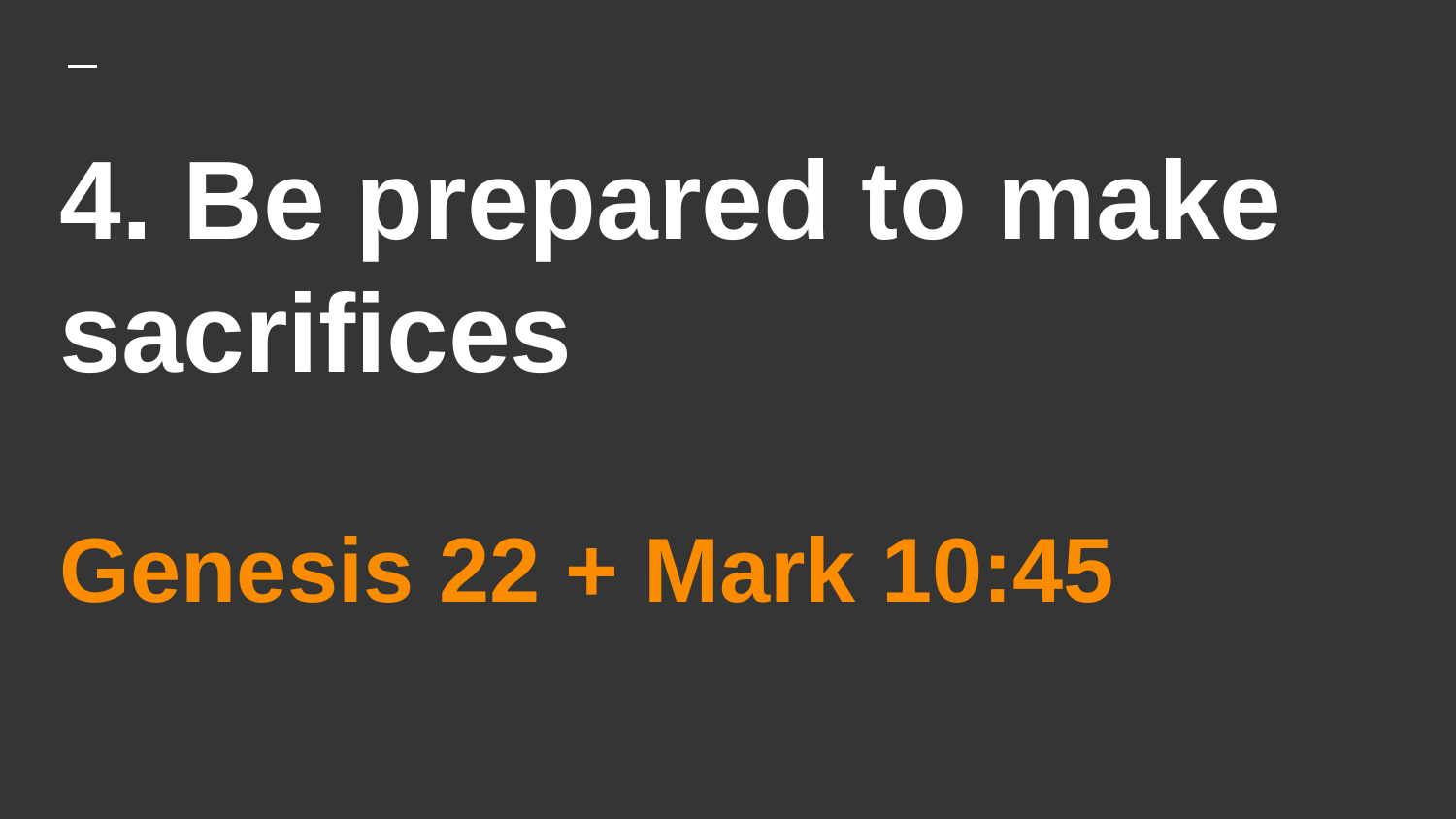

# 4. Be prepared to make sacrifices Genesis 22 + Mark 10:45